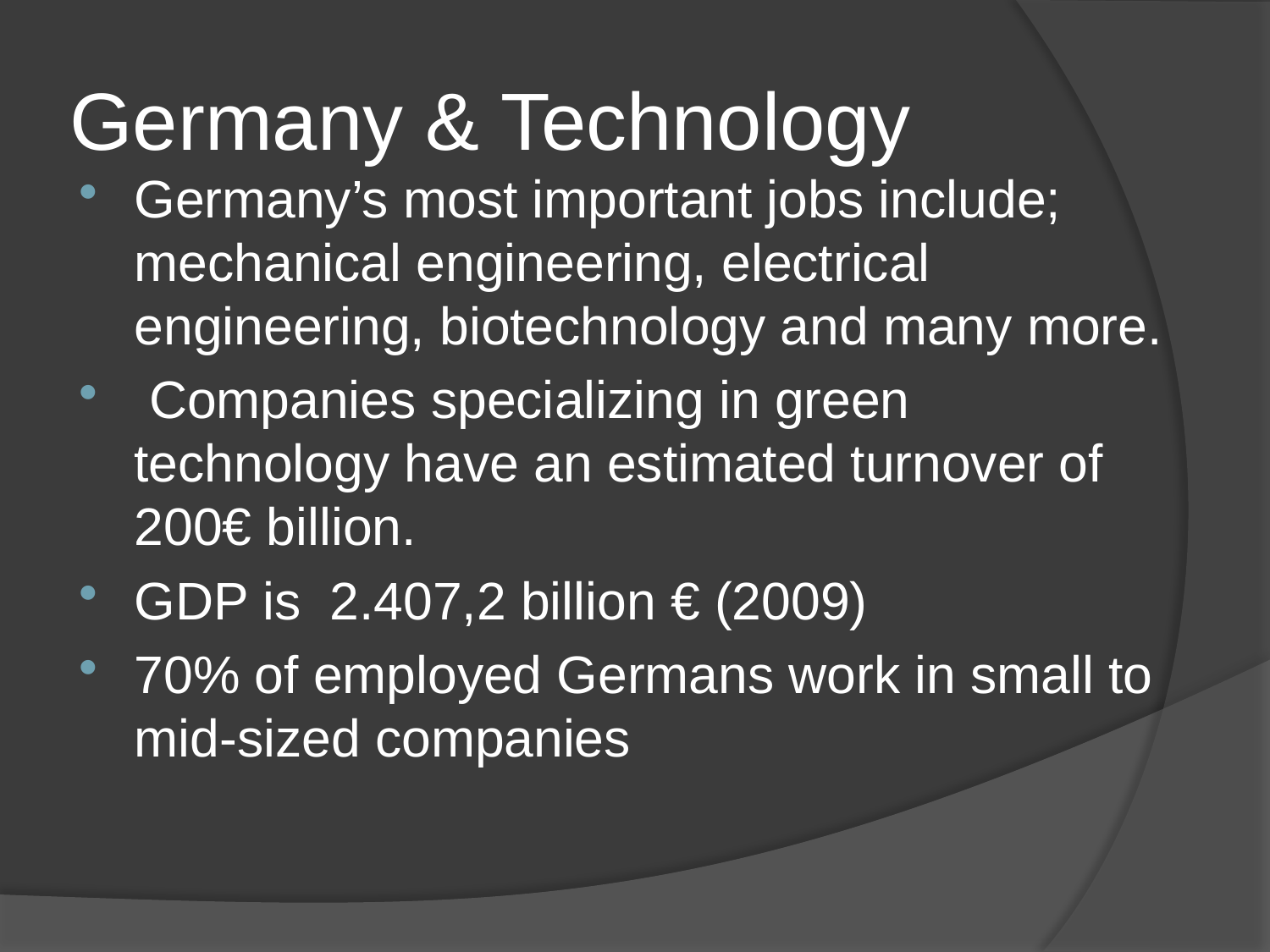

# Germany & Technology
Germany’s most important jobs include; mechanical engineering, electrical engineering, biotechnology and many more.
 Companies specializing in green technology have an estimated turnover of 200€ billion.
GDP is  2.407,2 billion € (2009)
70% of employed Germans work in small to mid-sized companies